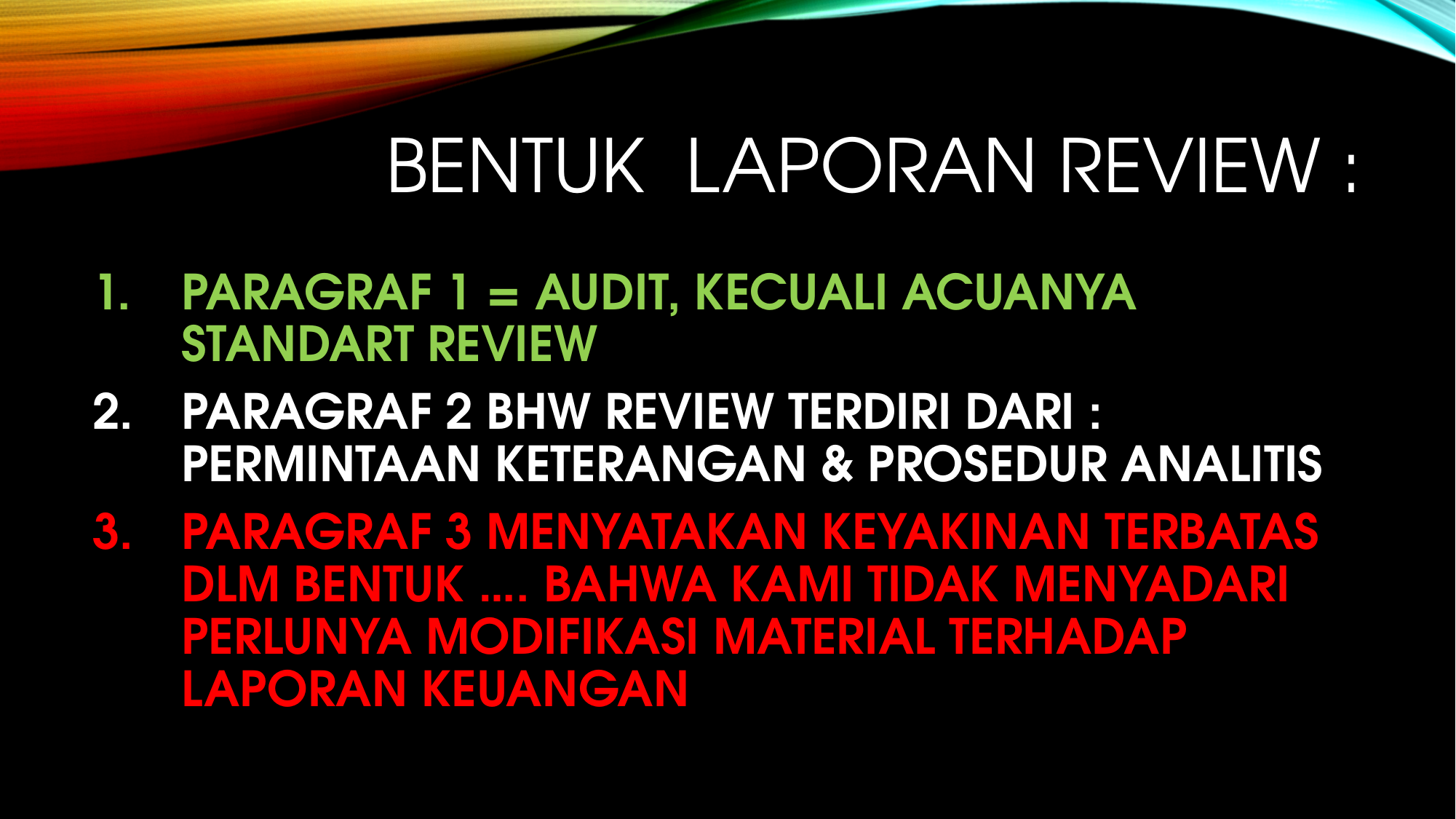

# BENTUK  LAPORAN REVIEW :
PARAGRAF 1 = AUDIT, KECUALI ACUANYA STANDART REVIEW
PARAGRAF 2 BHW REVIEW TERDIRI DARI : PERMINTAAN KETERANGAN & PROSEDUR ANALITIS
PARAGRAF 3 MENYATAKAN KEYAKINAN TERBATAS DLM BENTUK …. BAHWA KAMI TIDAK MENYADARI PERLUNYA MODIFIKASI MATERIAL TERHADAP LAPORAN KEUANGAN